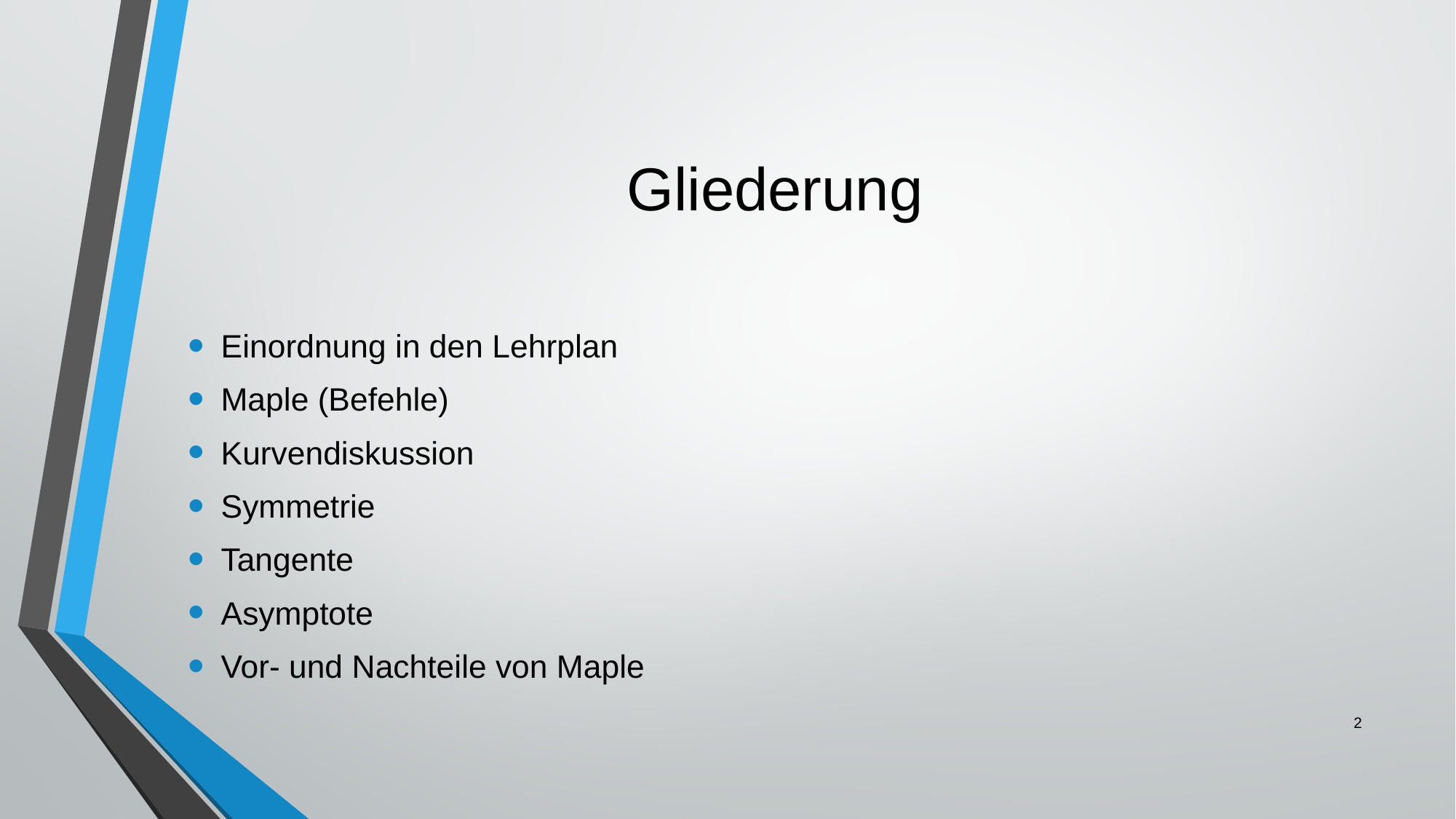

# Gliederung
Einordnung in den Lehrplan
Maple (Befehle)
Kurvendiskussion
Symmetrie
Tangente
Asymptote
Vor- und Nachteile von Maple
2